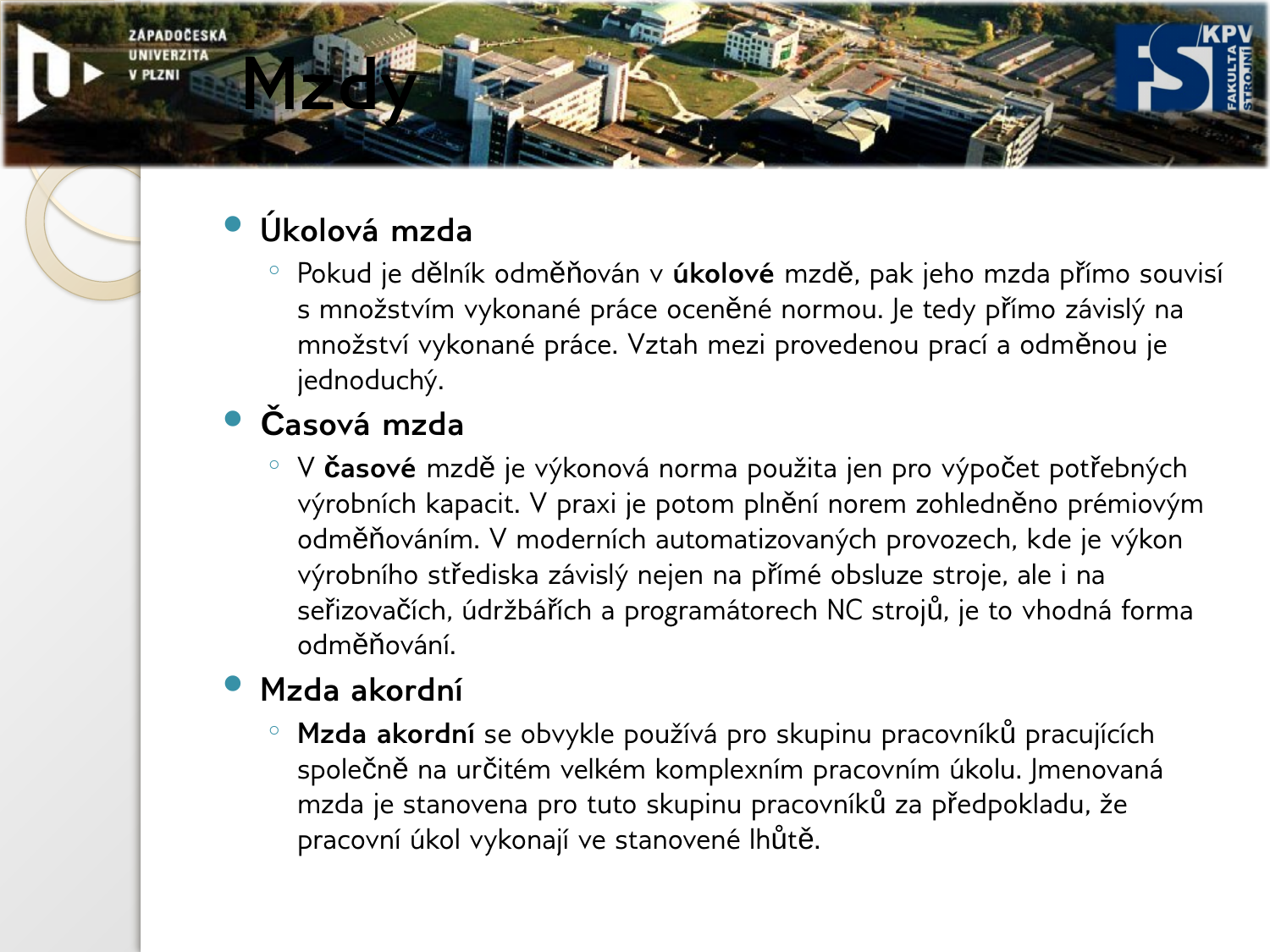

# Mzdy
Úkolová mzda
Pokud je dělník odměňován v úkolové mzdě, pak jeho mzda přímo souvisí s množstvím vykonané práce oceněné normou. Je tedy přímo závislý na množství vykonané práce. Vztah mezi provedenou prací a odměnou je jednoduchý.
Časová mzda
V časové mzdě je výkonová norma použita jen pro výpočet potřebných výrobních kapacit. V praxi je potom plnění norem zohledněno prémiovým odměňováním. V moderních automatizovaných provozech, kde je výkon výrobního střediska závislý nejen na přímé obsluze stroje, ale i na seřizovačích, údržbářích a programátorech NC strojů, je to vhodná forma odměňování.
Mzda akordní
Mzda akordní se obvykle používá pro skupinu pracovníků pracujících společně na určitém velkém komplexním pracovním úkolu. Jmenovaná mzda je stanovena pro tuto skupinu pracovníků za předpokladu, že pracovní úkol vykonají ve stanovené lhůtě.